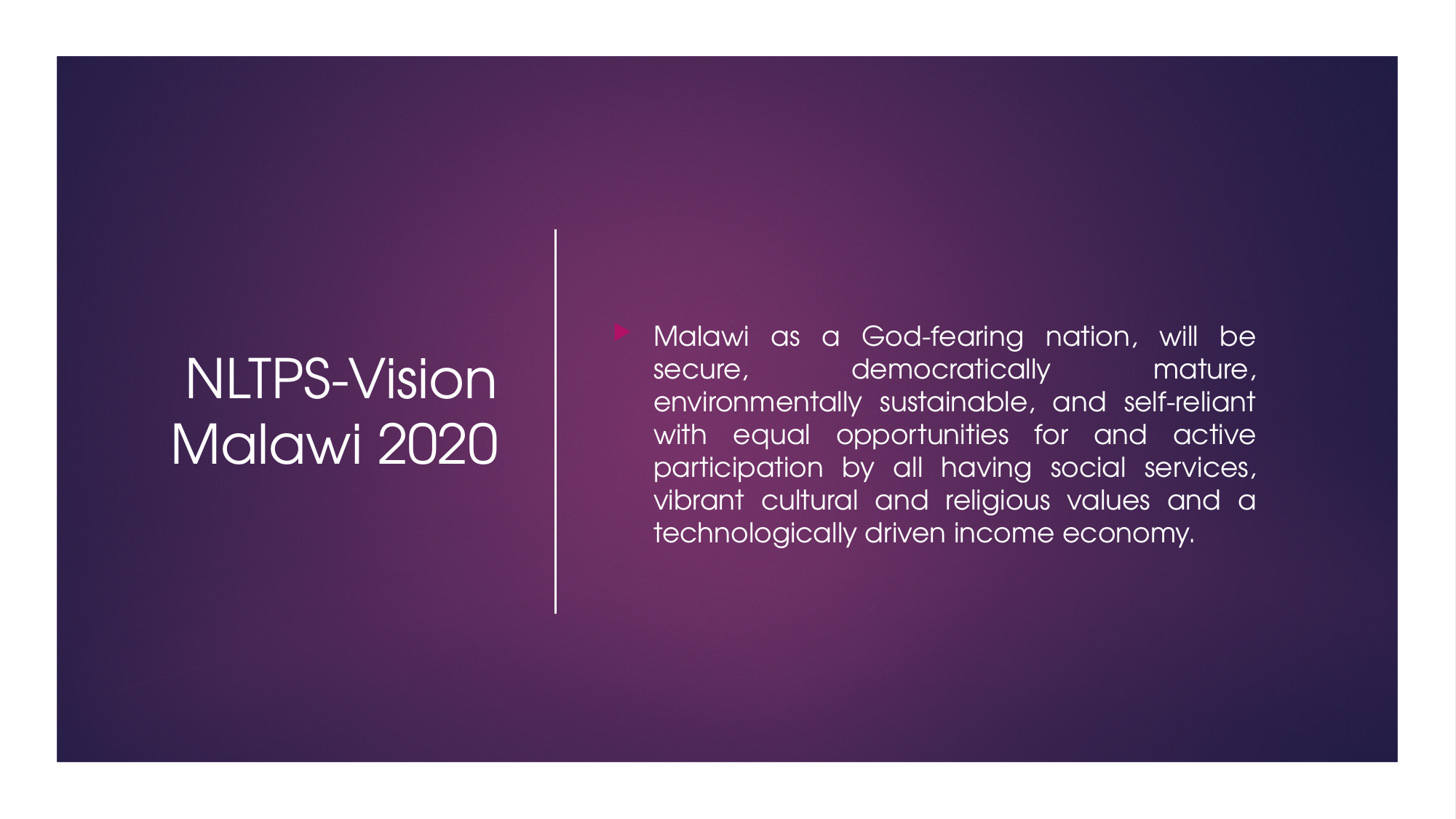

# NLTPS-Vision Malawi 2020

Malawi as a God-fearing nation, will be secure, democratically mature, environmentally sustainable, and self-reliant with equal opportunities for and active participation by all having social services, vibrant cultural and religious values and a technologically driven income economy.